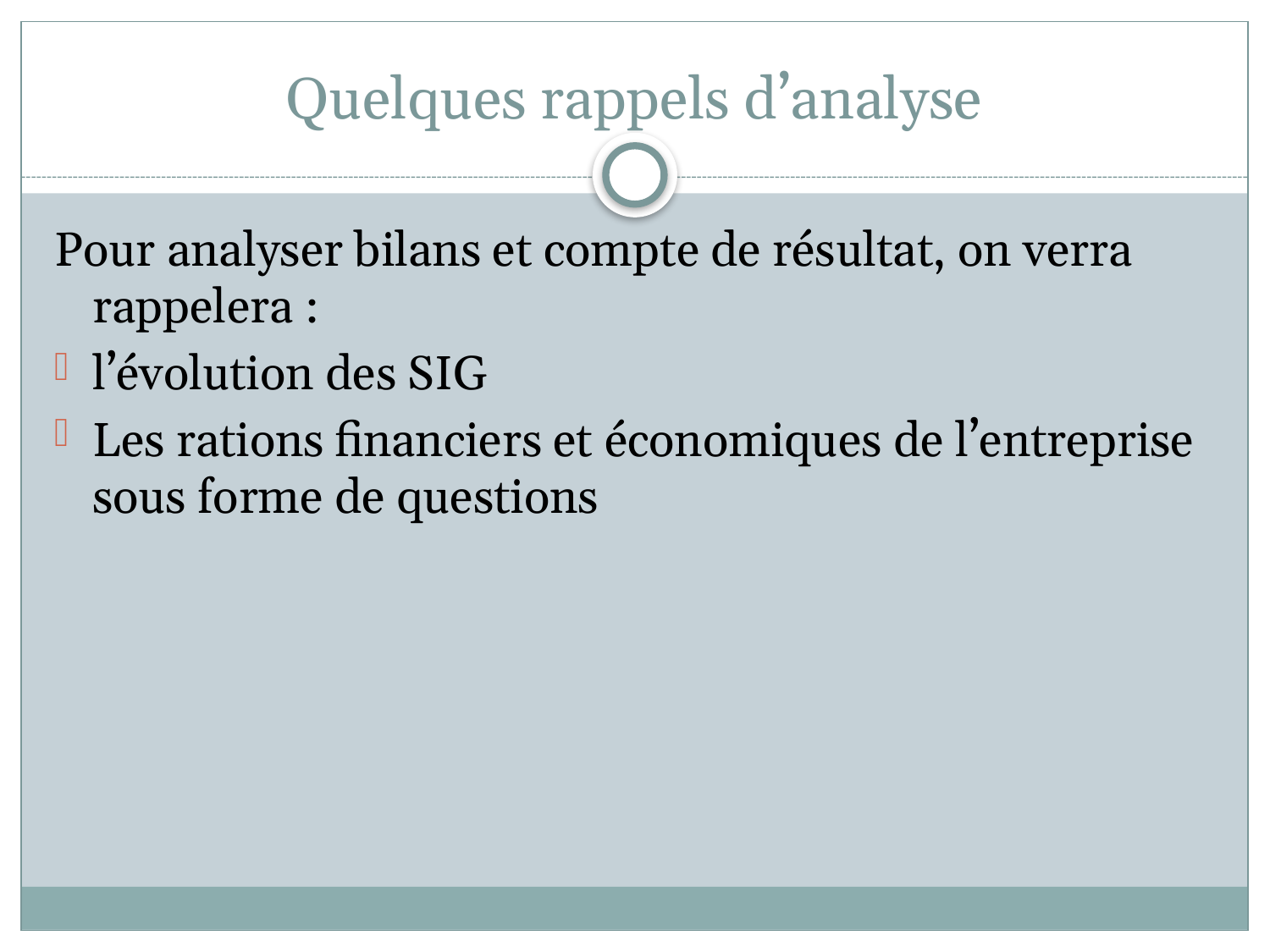

# Quelques rappels d’analyse
Pour analyser bilans et compte de résultat, on verra rappelera :
l’évolution des SIG
Les rations financiers et économiques de l’entreprise sous forme de questions